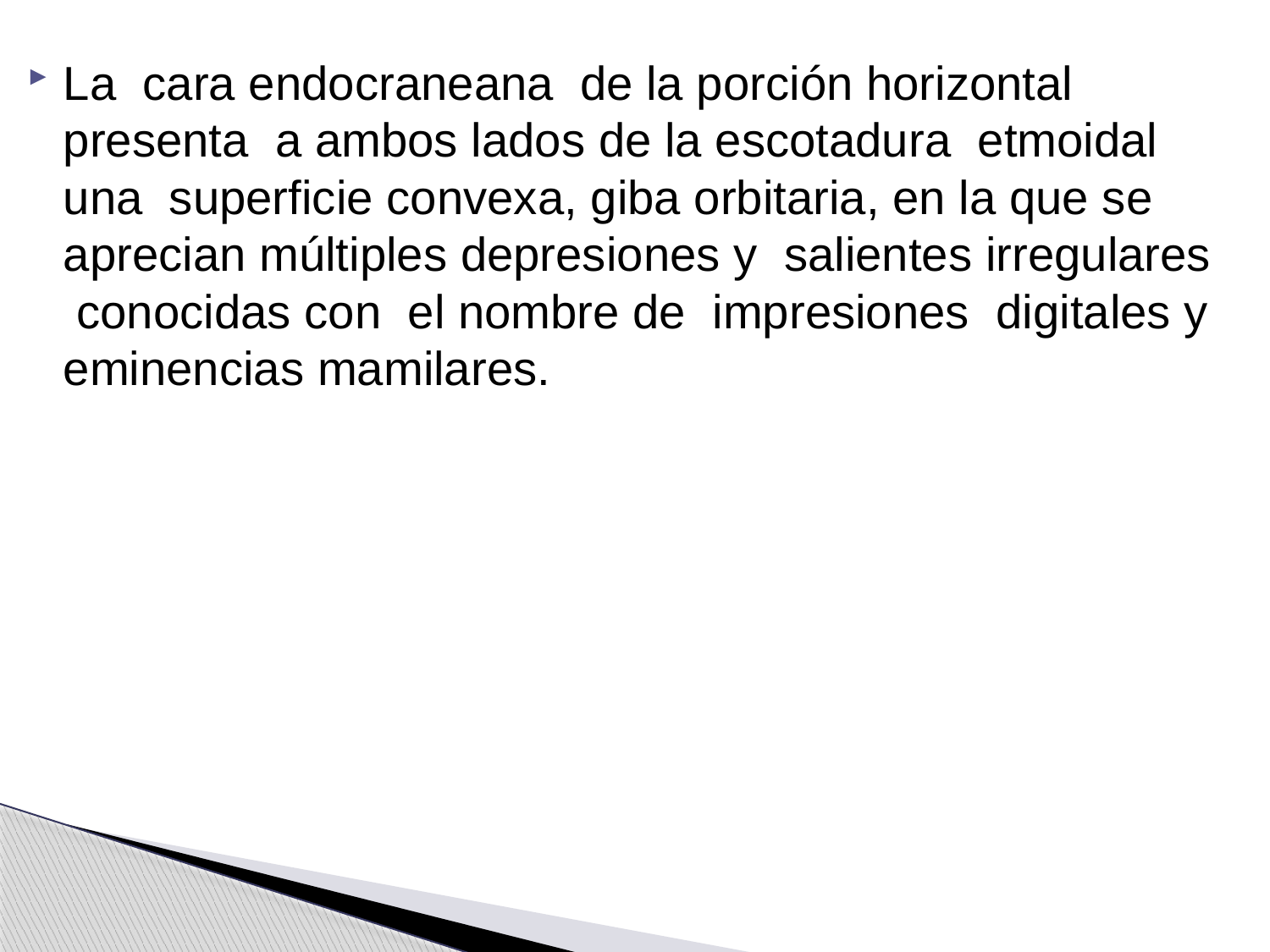

La  cara endocraneana  de la porción horizontal  presenta  a ambos lados de la escotadura  etmoidal una  superficie convexa, giba orbitaria, en la que se aprecian múltiples depresiones y  salientes irregulares  conocidas con  el nombre de  impresiones  digitales y  eminencias mamilares.